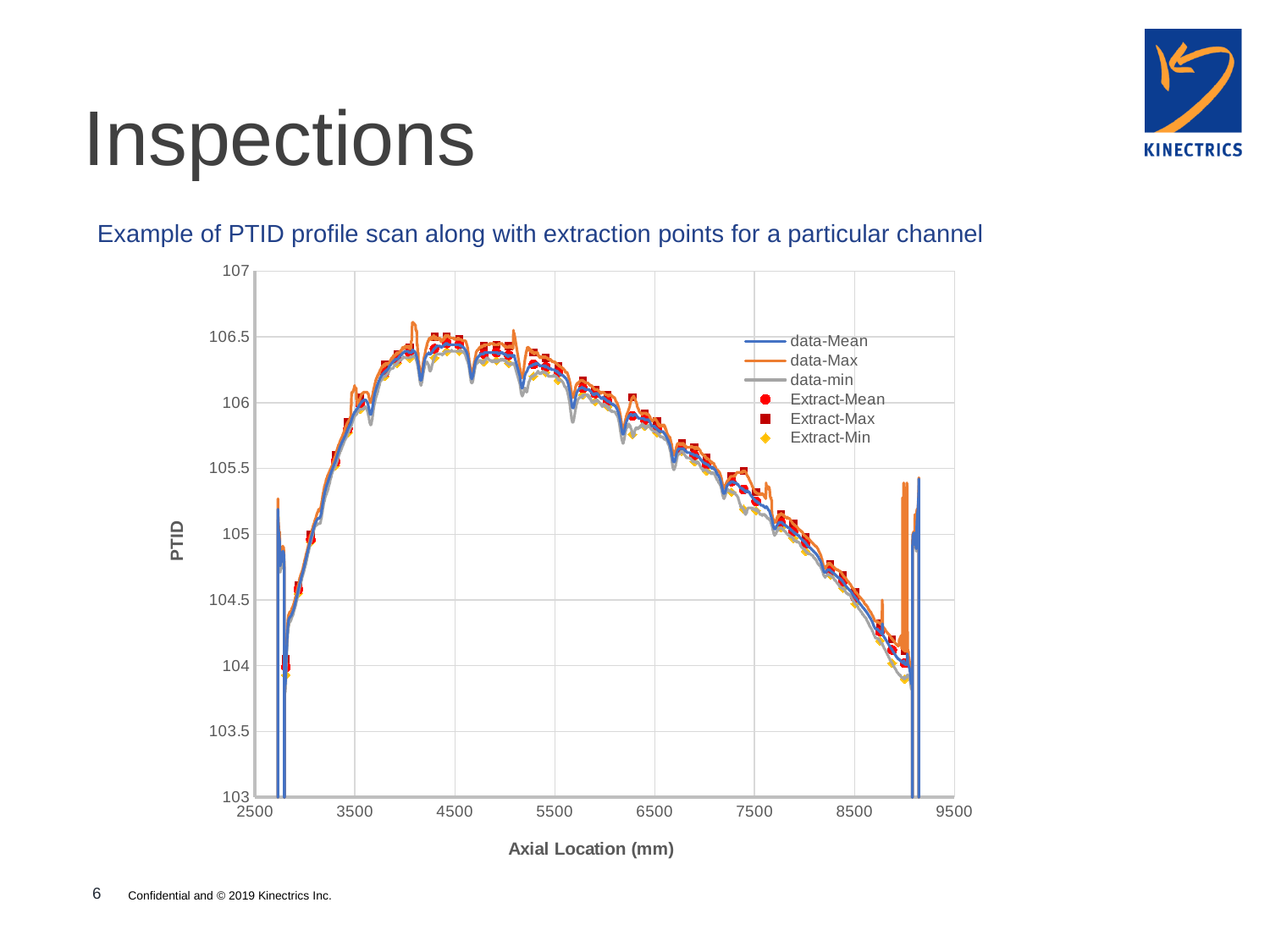

# Inspections
 Example of PTID profile scan along with extraction points for a particular channel

### Chart

| Category |  |  |  |  |  |  |
|---|---|---|---|---|---|---|